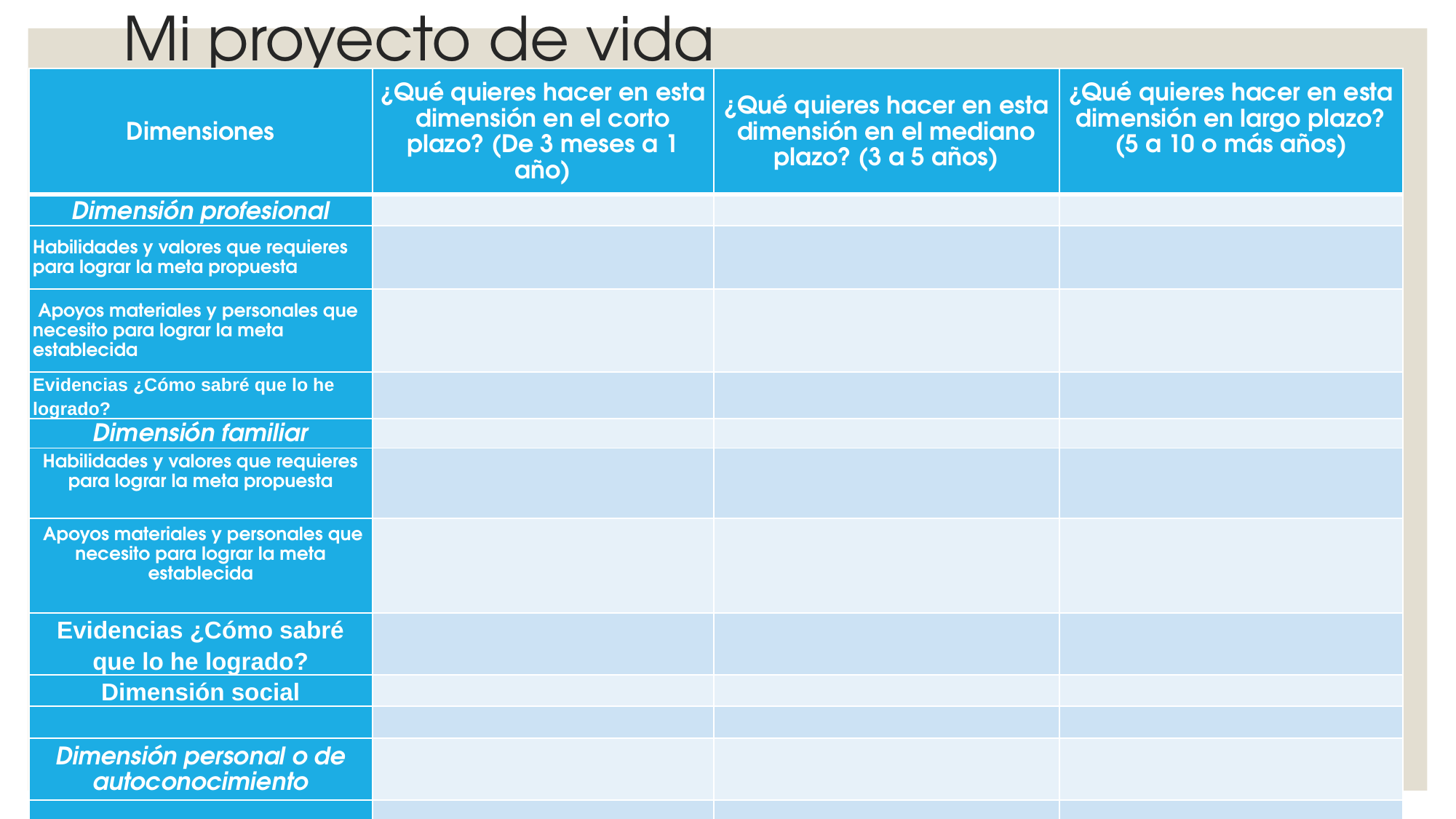

Matriz básica de proyecto de vida

# Mi proyecto de vida
| Dimensiones | ¿Qué quieres hacer en esta dimensión en el corto plazo? (De 3 meses a 1 año) | ¿Qué quieres hacer en esta dimensión en el mediano plazo? (3 a 5 años) | ¿Qué quieres hacer en esta dimensión en largo plazo? (5 a 10 o más años) |
| --- | --- | --- | --- |
|  |  |  |  |
| Dimensión profesional |  |  |  |
| Habilidades y valores que requieres para lograr la meta propuesta |  |  |  |
| Apoyos materiales y personales que necesito para lograr la meta establecida |  |  |  |
| Evidencias ¿Cómo sabré que lo he logrado? |  |  |  |
| Dimensión familiar |  |  |  |
| Habilidades y valores que requieres para lograr la meta propuesta |  |  |  |
| Apoyos materiales y personales que necesito para lograr la meta establecida |  |  |  |
| Evidencias ¿Cómo sabré que lo he logrado? |  |  |  |
| Dimensión social |  |  |  |
|  |  |  |  |
| Dimensión personal o de autoconocimiento |  |  |  |
|  |  |  |  |